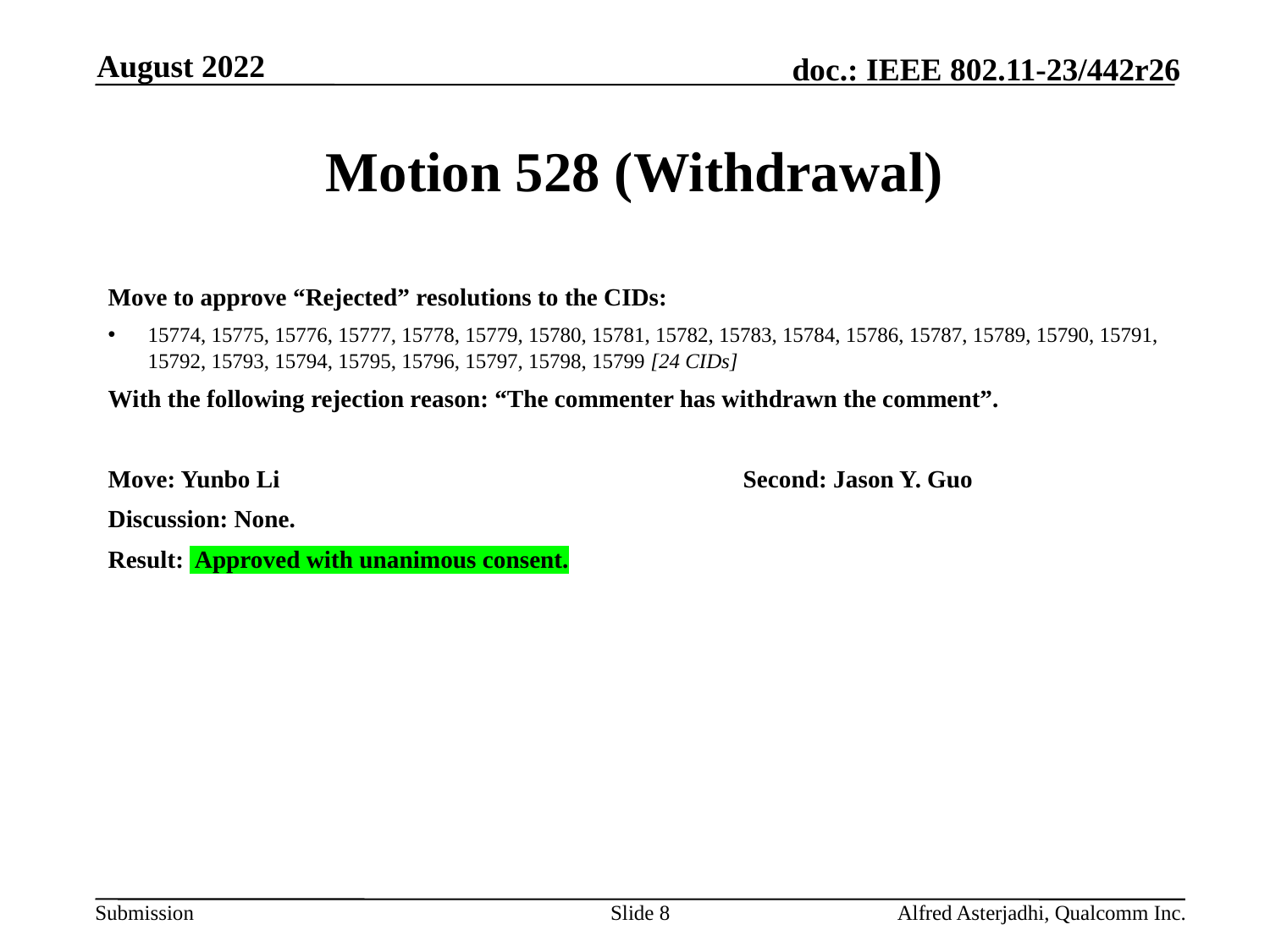

August 2022
# Motion 528 (Withdrawal)
Move to approve “Rejected” resolutions to the CIDs:
15774, 15775, 15776, 15777, 15778, 15779, 15780, 15781, 15782, 15783, 15784, 15786, 15787, 15789, 15790, 15791, 15792, 15793, 15794, 15795, 15796, 15797, 15798, 15799 [24 CIDs]
With the following rejection reason: “The commenter has withdrawn the comment”.

Move: Yunbo Li				Second: Jason Y. Guo
Discussion: None.
Result:  Approved with unanimous consent.

Slide 8
Alfred Asterjadhi, Qualcomm Inc.